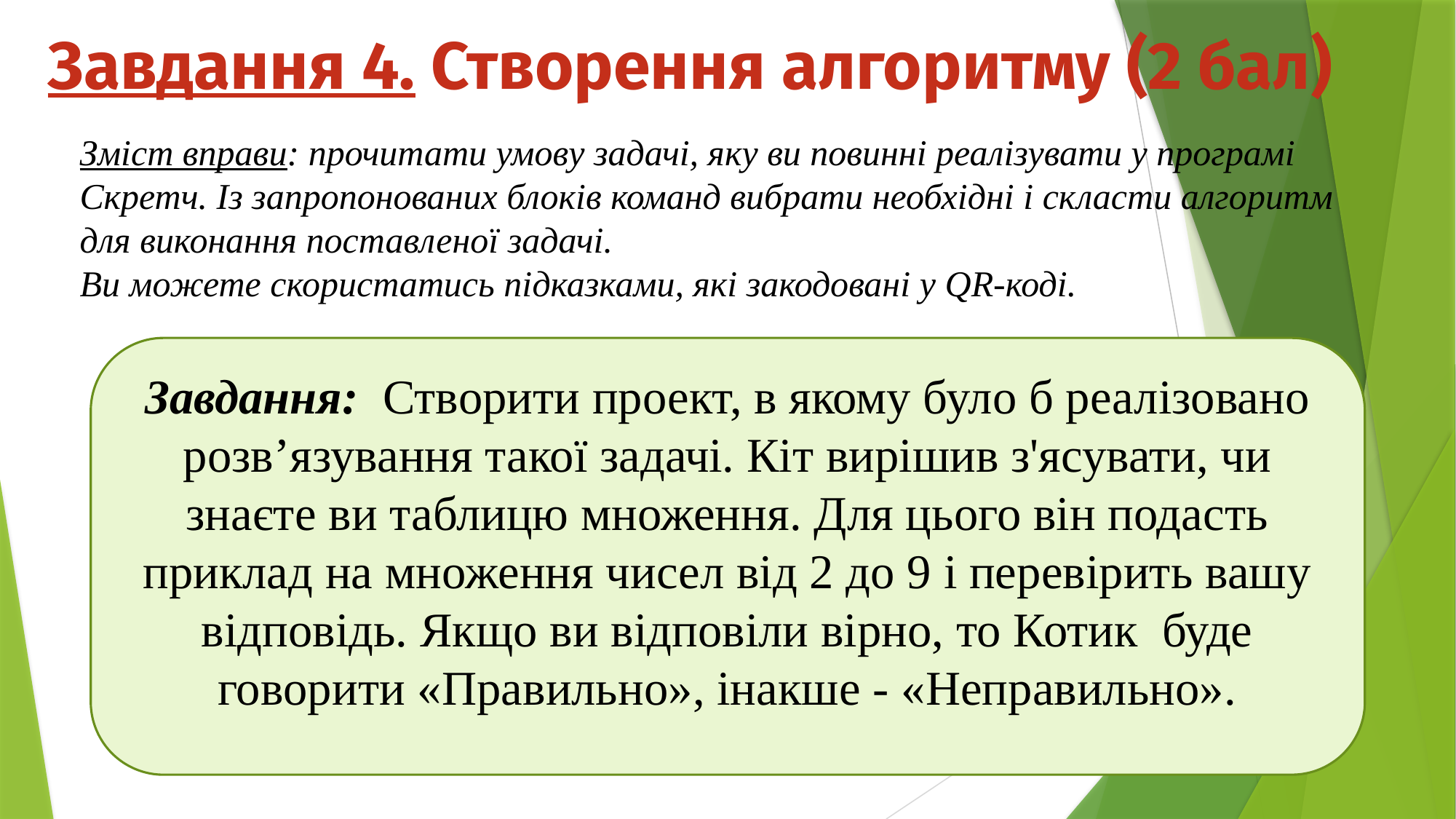

Завдання 4. Створення алгоритму (2 бал)
Зміст вправи: прочитати умову задачі, яку ви повинні реалізувати у програмі Скретч. Із запропонованих блоків команд вибрати необхідні і скласти алгоритм для виконання поставленої задачі.
Ви можете скористатись підказками, які закодовані у QR-коді.
Завдання:  Створити проект, в якому було б реалізовано розв’язування такої задачі. Кіт вирішив з'ясувати, чи знаєте ви таблицю множення. Для цього він подасть приклад на множення чисел від 2 до 9 і перевірить вашу відповідь. Якщо ви відповіли вірно, то Котик  буде говорити «Правильно», інакше - «Неправильно».